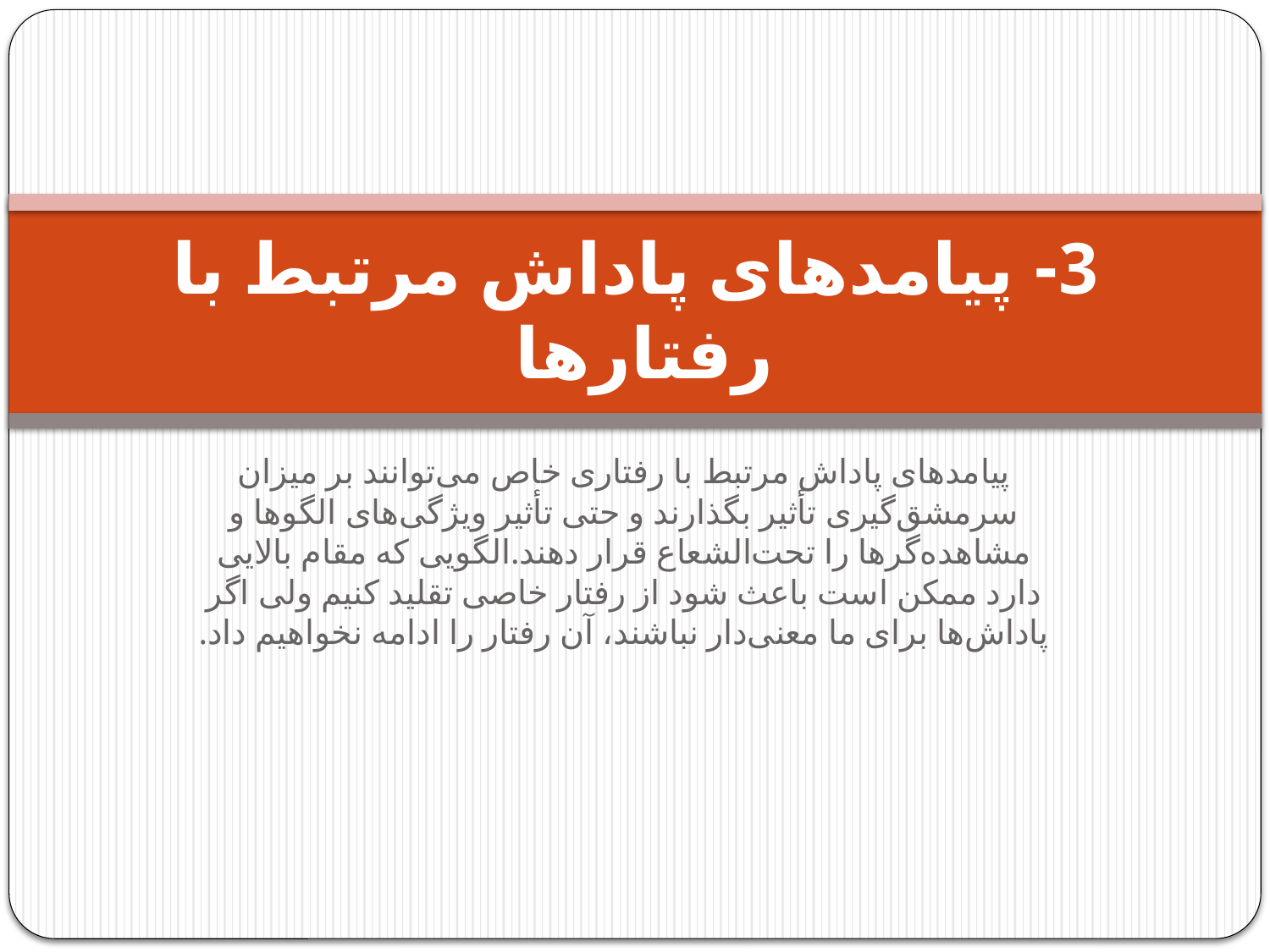

# 3- پیامدهای پاداش مرتبط با رفتارها
پیامدهای پاداش مرتبط با رفتاری خاص می‌توانند بر میزان سرمشق‌گیری تأثیر بگذارند و حتی تأثیر ویژگی‌های الگوها و مشاهده‌گرها را تحت‌الشعاع قرار دهند.الگویی که مقام بالایی دارد ممکن است باعث شود از رفتار خاصی تقلید کنیم ولی اگر پاداش‌ها برای ما معنی‌دار نباشند، آن‌ رفتار را ادامه نخواهیم داد.